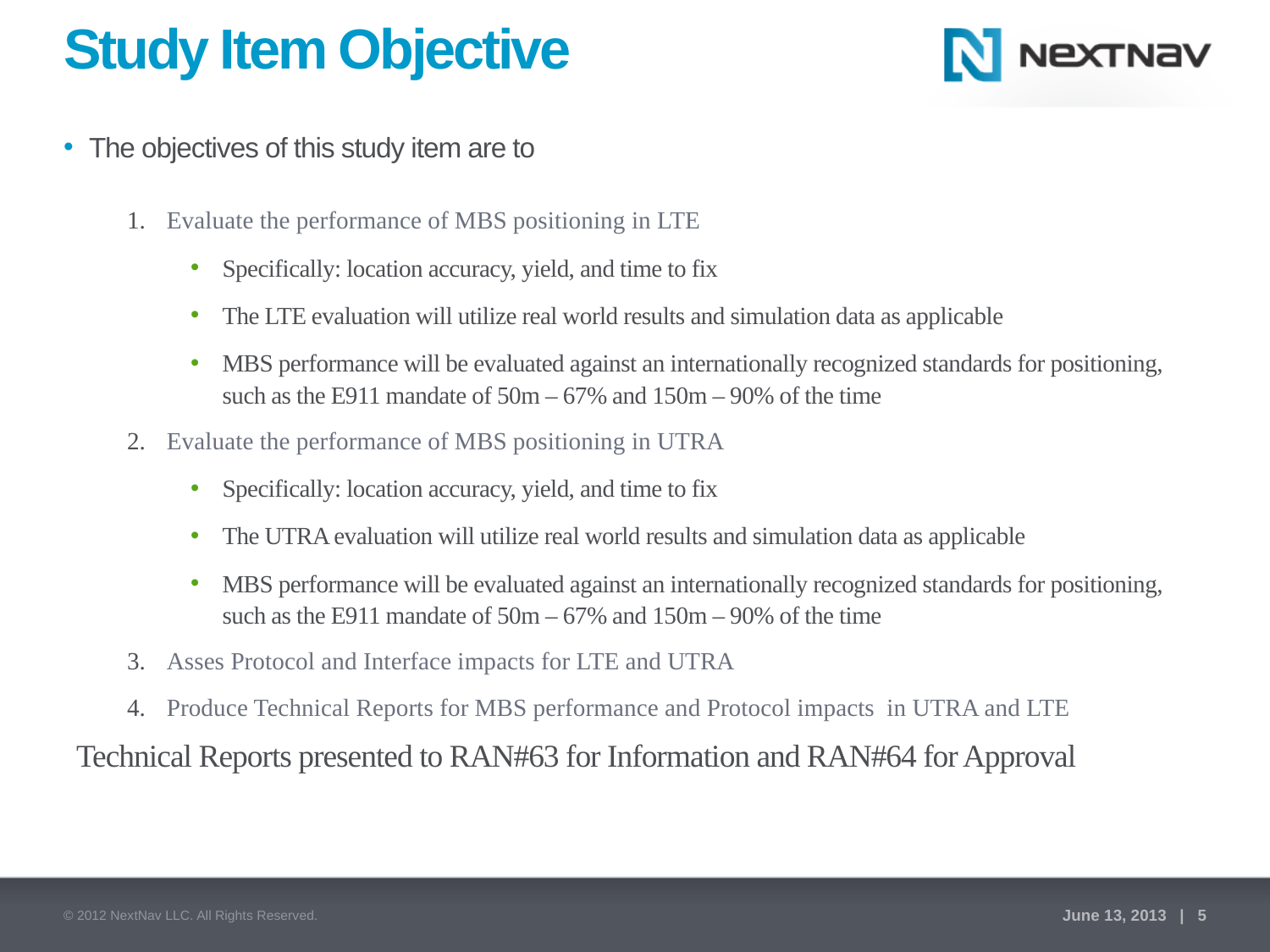

# Study Item Objective
The objectives of this study item are to

Evaluate the performance of MBS positioning in LTE
Specifically: location accuracy, yield, and time to fix
The LTE evaluation will utilize real world results and simulation data as applicable
MBS performance will be evaluated against an internationally recognized standards for positioning, such as the E911 mandate of 50m – 67% and 150m – 90% of the time
Evaluate the performance of MBS positioning in UTRA
Specifically: location accuracy, yield, and time to fix
The UTRA evaluation will utilize real world results and simulation data as applicable
MBS performance will be evaluated against an internationally recognized standards for positioning, such as the E911 mandate of 50m – 67% and 150m – 90% of the time
Asses Protocol and Interface impacts for LTE and UTRA
Produce Technical Reports for MBS performance and Protocol impacts  in UTRA and LTE
Technical Reports presented to RAN#63 for Information and RAN#64 for Approval

© 2012 NextNav LLC. All Rights Reserved.
June 13, 2013   |   5